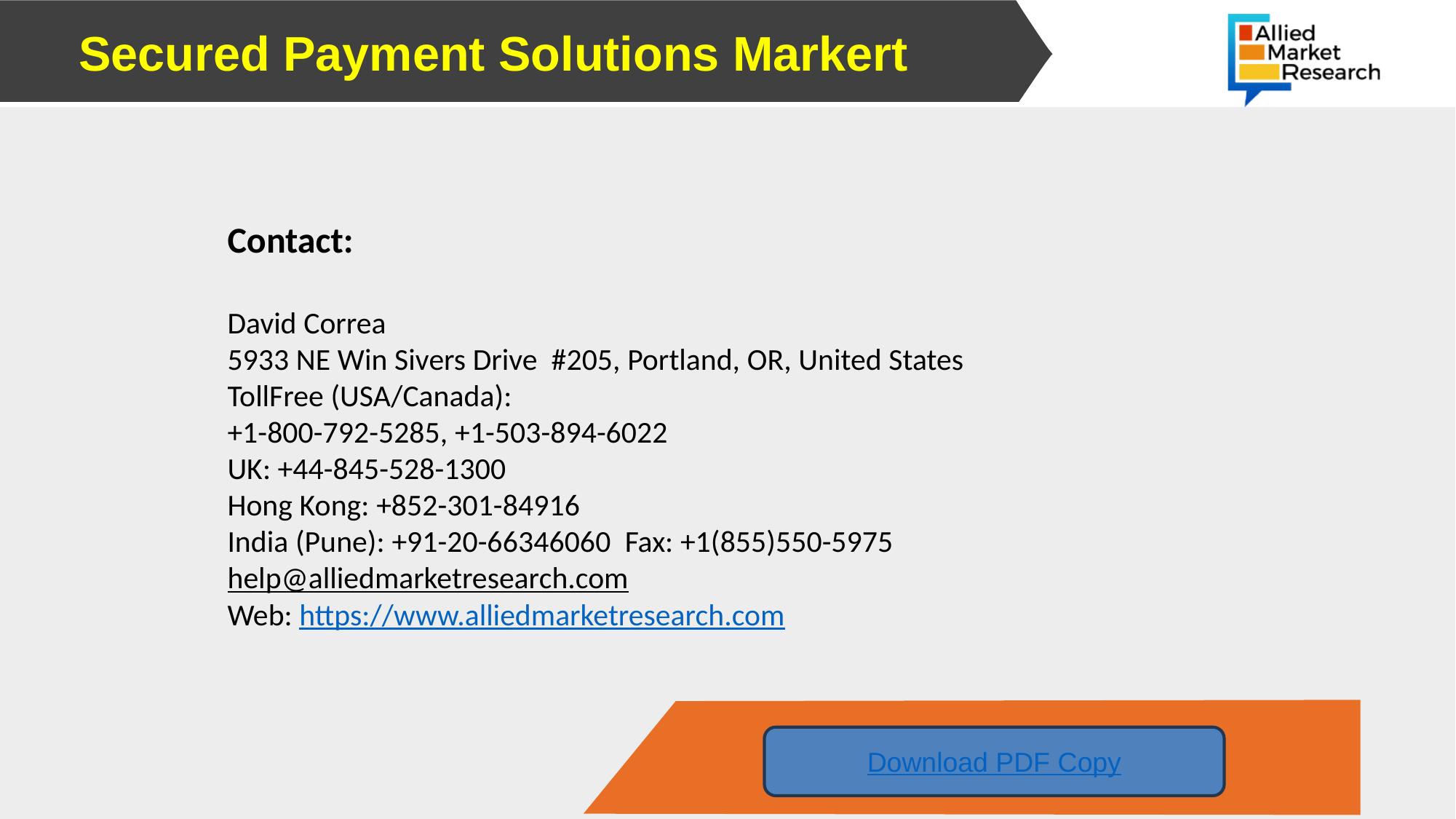

# Secured Payment Solutions Markert

Contact:

David Correa
5933 NE Win Sivers Drive  #205, Portland, OR, United States
TollFree (USA/Canada):
+1-800-792-5285, +1-503-894-6022
UK: +44-845-528-1300
Hong Kong: +852-301-84916
India (Pune): +91-20-66346060  Fax: +1(855)550-5975
help@alliedmarketresearch.com
Web: https://www.alliedmarketresearch.com

Download PDF Copy